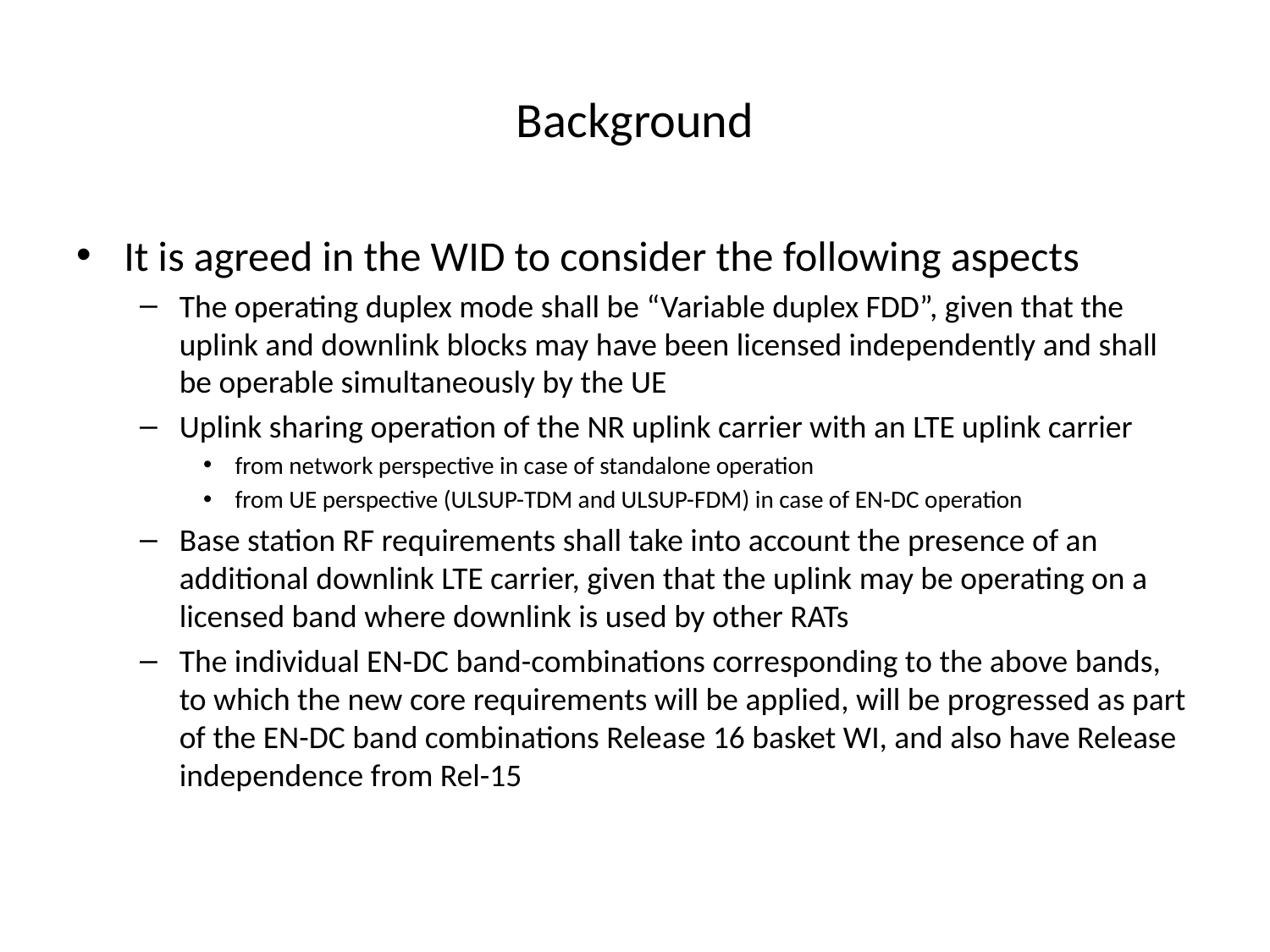

# Background
It is agreed in the WID to consider the following aspects
The operating duplex mode shall be “Variable duplex FDD”, given that the uplink and downlink blocks may have been licensed independently and shall be operable simultaneously by the UE
Uplink sharing operation of the NR uplink carrier with an LTE uplink carrier
from network perspective in case of standalone operation
from UE perspective (ULSUP-TDM and ULSUP-FDM) in case of EN-DC operation
Base station RF requirements shall take into account the presence of an additional downlink LTE carrier, given that the uplink may be operating on a licensed band where downlink is used by other RATs
The individual EN-DC band-combinations corresponding to the above bands, to which the new core requirements will be applied, will be progressed as part of the EN-DC band combinations Release 16 basket WI, and also have Release independence from Rel-15